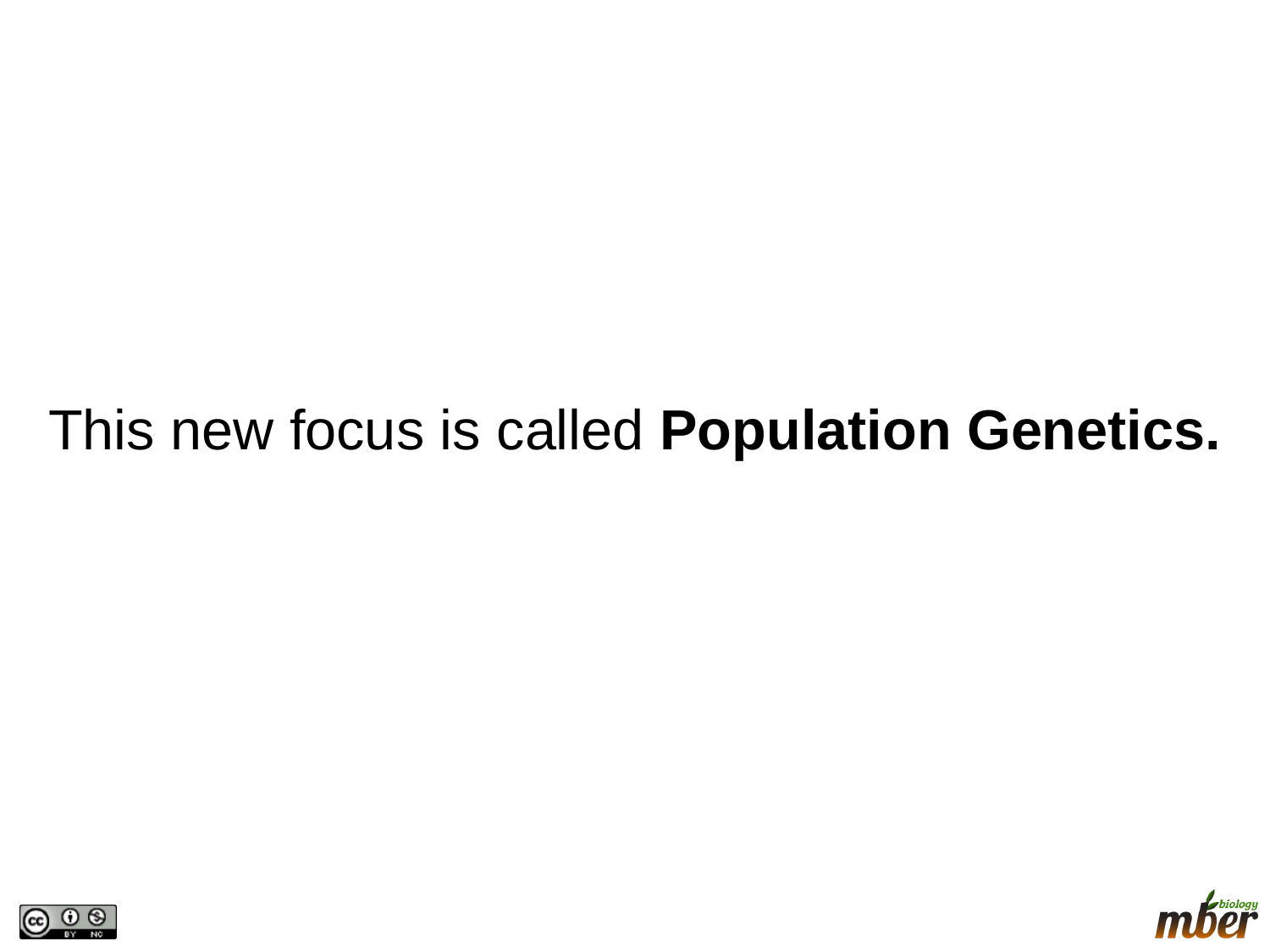

This new focus is called Population Genetics.